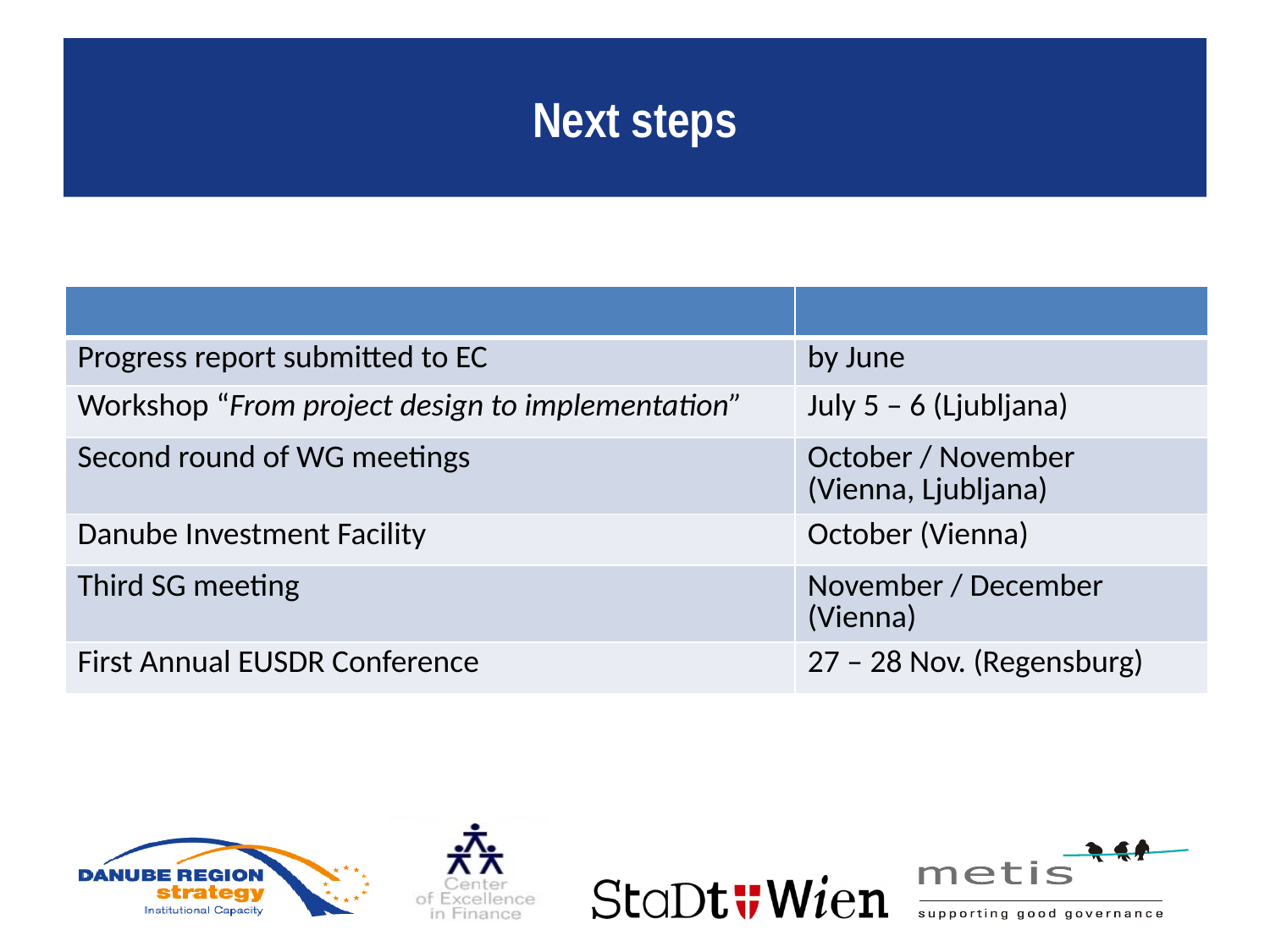

# Next steps
|  |  |
| --- | --- |
| Progress report submitted to EC | by June |
| Workshop “From project design to implementation” | July 5 – 6 (Ljubljana) |
| Second round of WG meetings | October / November (Vienna, Ljubljana) |
| Danube Investment Facility | October (Vienna) |
| Third SG meeting | November / December (Vienna) |
| First Annual EUSDR Conference | 27 – 28 Nov. (Regensburg) |